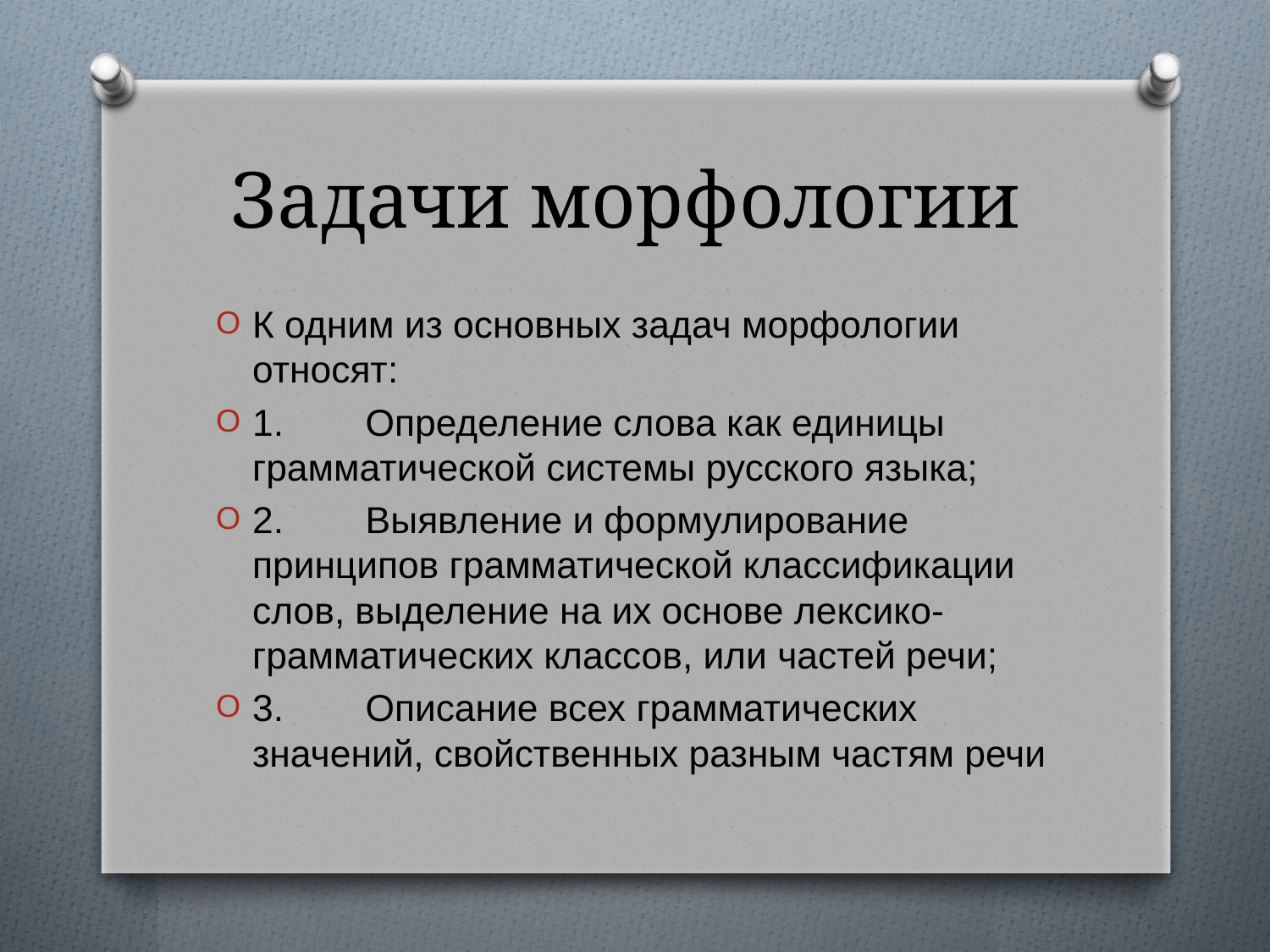

# Задачи морфологии
К одним из основных задач морфологии относят:
1.	Определение слова как единицы грамматической системы русского языка;
2.	Выявление и формулирование принципов грамматической классификации слов, выделение на их основе лексико-грамматических классов, или частей речи;
3.	Описание всех грамматических значений, свойственных разным частям речи